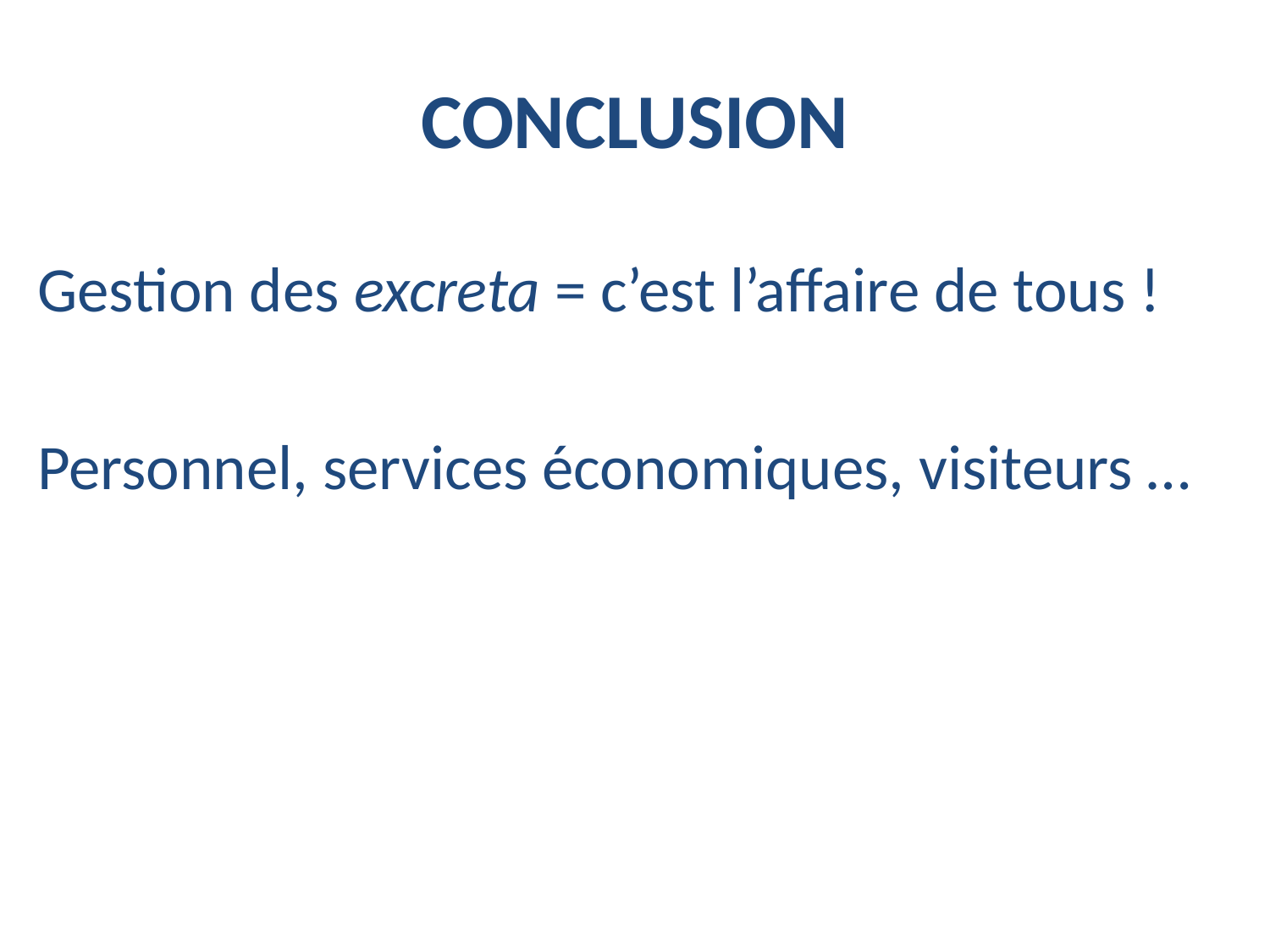

# CONCLUSION
Gestion des excreta = c’est l’affaire de tous !

Personnel, services économiques, visiteurs …